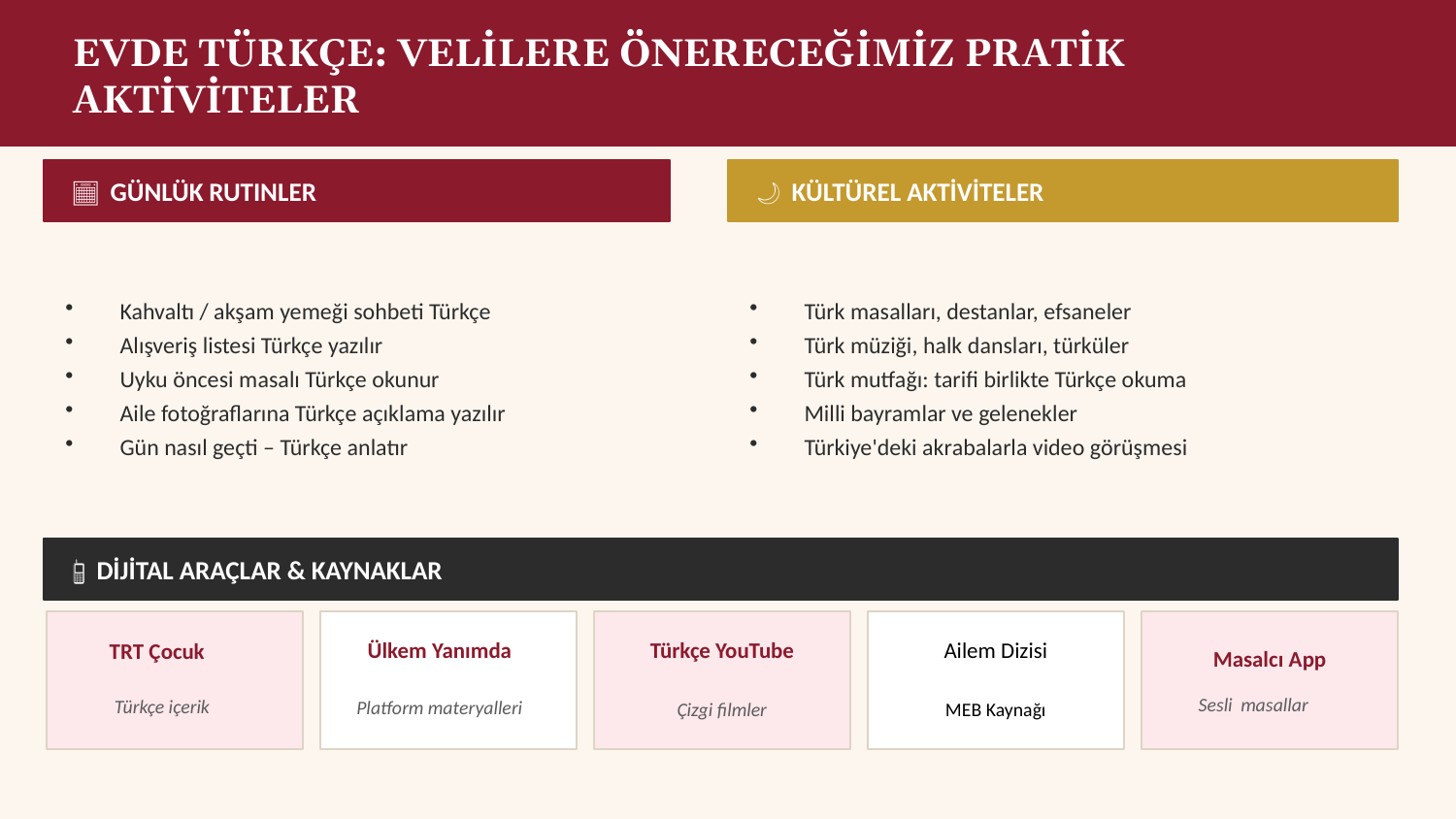

EVDE TÜRKÇE: VELİLERE ÖNERECEĞİMİZ PRATİK AKTİVİTELER

📅  GÜNLÜK RUTINLER
🌙  KÜLTÜREL AKTİVİTELER
Kahvaltı / akşam yemeği sohbeti Türkçe
Alışveriş listesi Türkçe yazılır
Uyku öncesi masalı Türkçe okunur
Aile fotoğraflarına Türkçe açıklama yazılır
Gün nasıl geçti – Türkçe anlatır
Türk masalları, destanlar, efsaneler
Türk müziği, halk dansları, türküler
Türk mutfağı: tarifi birlikte Türkçe okuma
Milli bayramlar ve gelenekler
Türkiye'deki akrabalarla video görüşmesi

📱  DİJİTAL ARAÇLAR & KAYNAKLAR

Masalcı App

TRT Çocuk
Türkçe YouTube
Ailem Dizisi
Ülkem Yanımda

Sesli masallar
Türkçe içerik
Platform materyalleri
Çizgi filmler
MEB Kaynağı